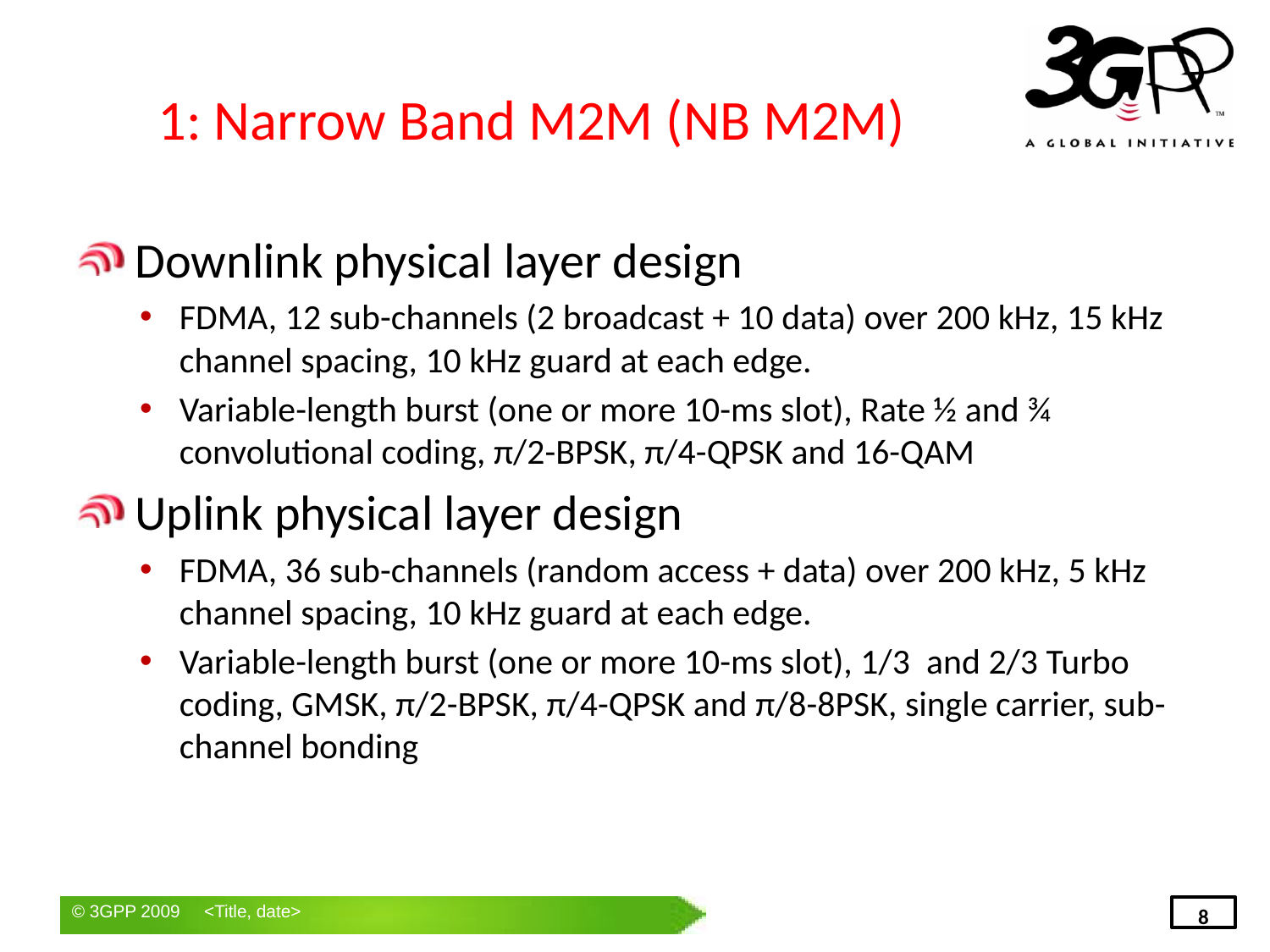

# 1: Narrow Band M2M (NB M2M)
 Downlink physical layer design
FDMA, 12 sub-channels (2 broadcast + 10 data) over 200 kHz, 15 kHz channel spacing, 10 kHz guard at each edge.
Variable-length burst (one or more 10-ms slot), Rate ½ and ¾ convolutional coding, π/2-BPSK, π/4-QPSK and 16-QAM
 Uplink physical layer design
FDMA, 36 sub-channels (random access + data) over 200 kHz, 5 kHz channel spacing, 10 kHz guard at each edge.
Variable-length burst (one or more 10-ms slot), 1/3  and 2/3 Turbo coding, GMSK, π/2-BPSK, π/4-QPSK and π/8-8PSK, single carrier, sub-channel bonding